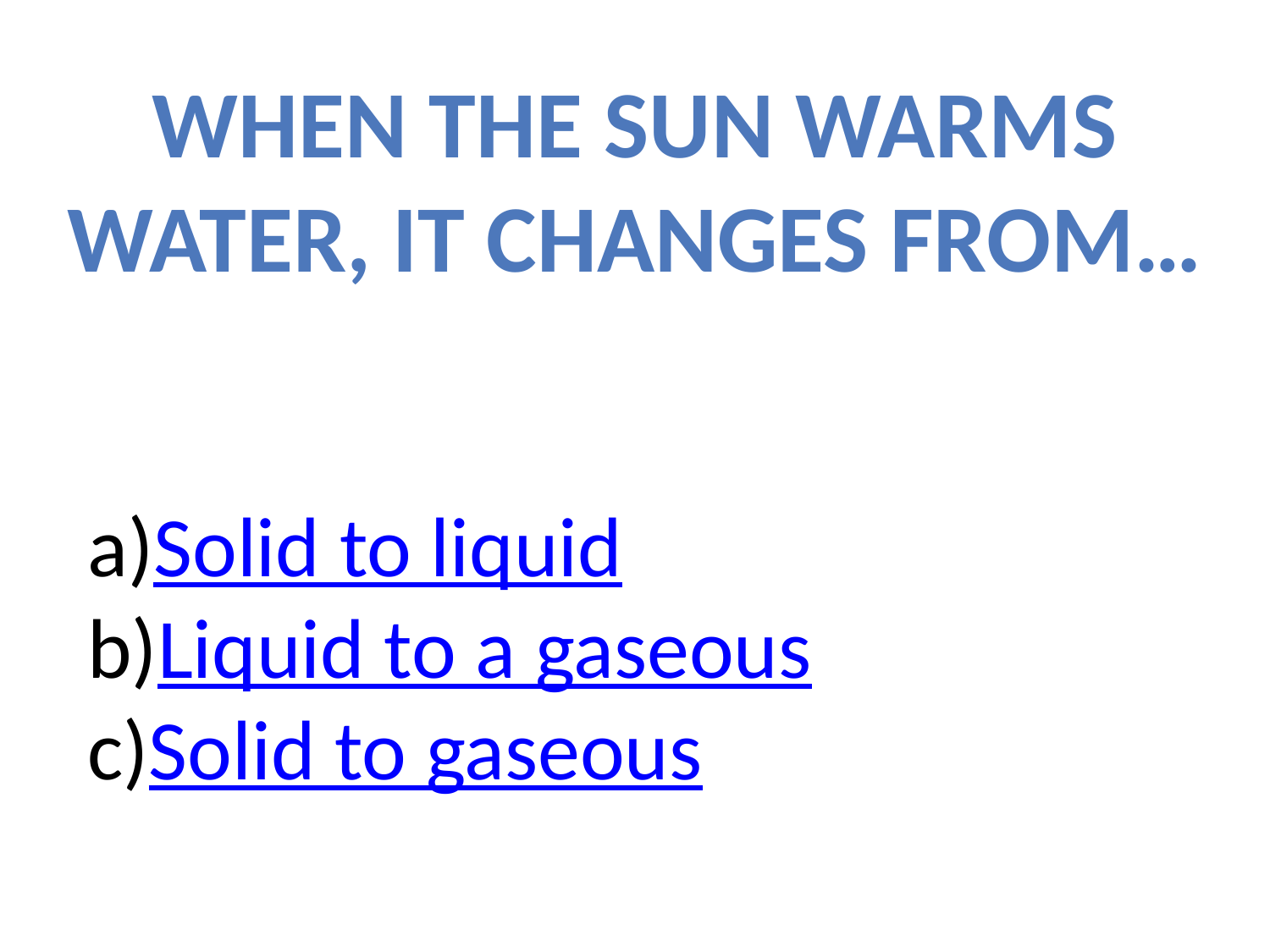

When the sun warms water, it changes from…
Solid to liquid
Liquid to a gaseous
Solid to gaseous